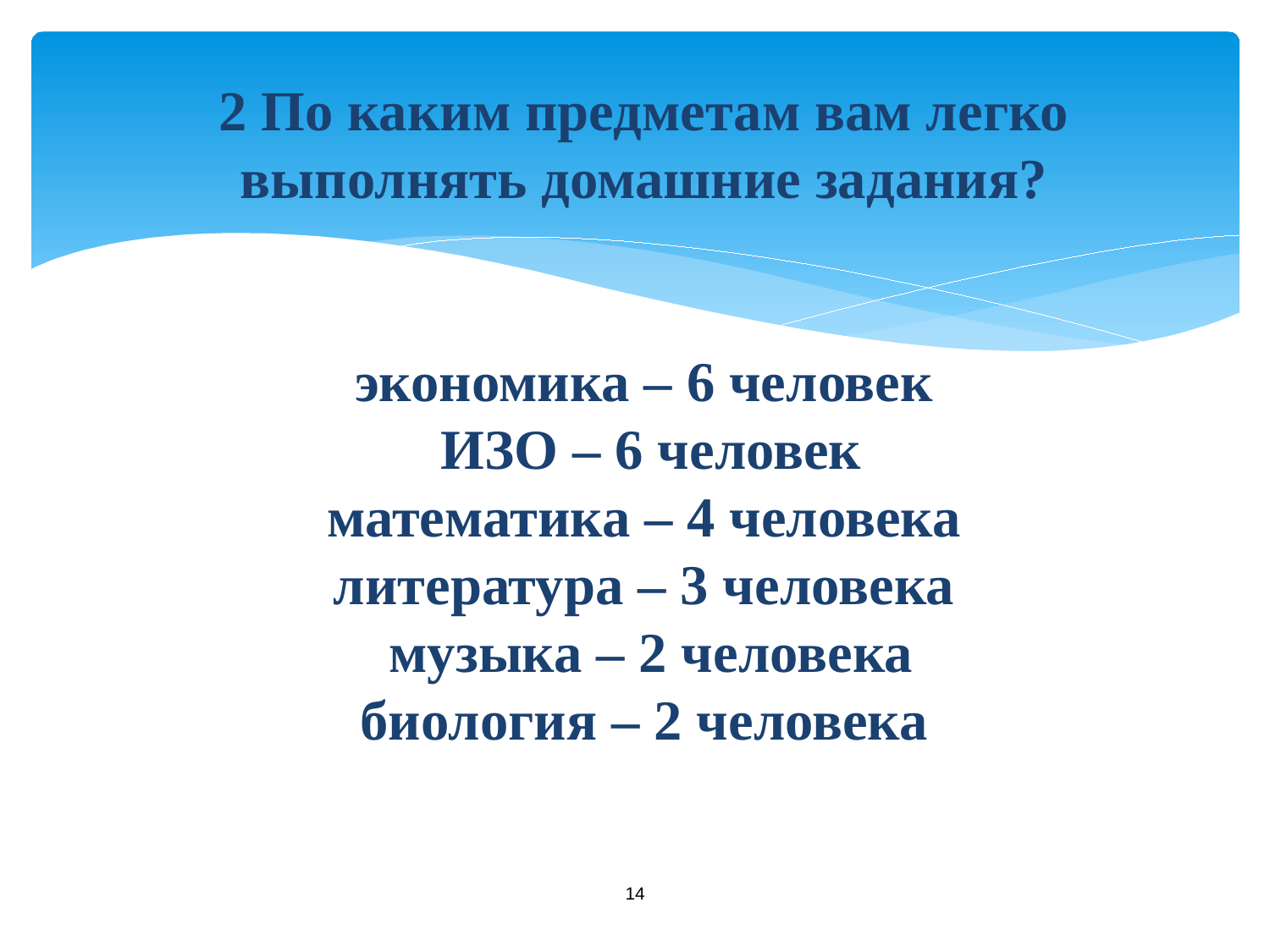

# 2 По каким предметам вам легко выполнять домашние задания? экономика – 6 человек ИЗО – 6 человек математика – 4 человека литература – 3 человека музыка – 2 человека биология – 2 человека
14